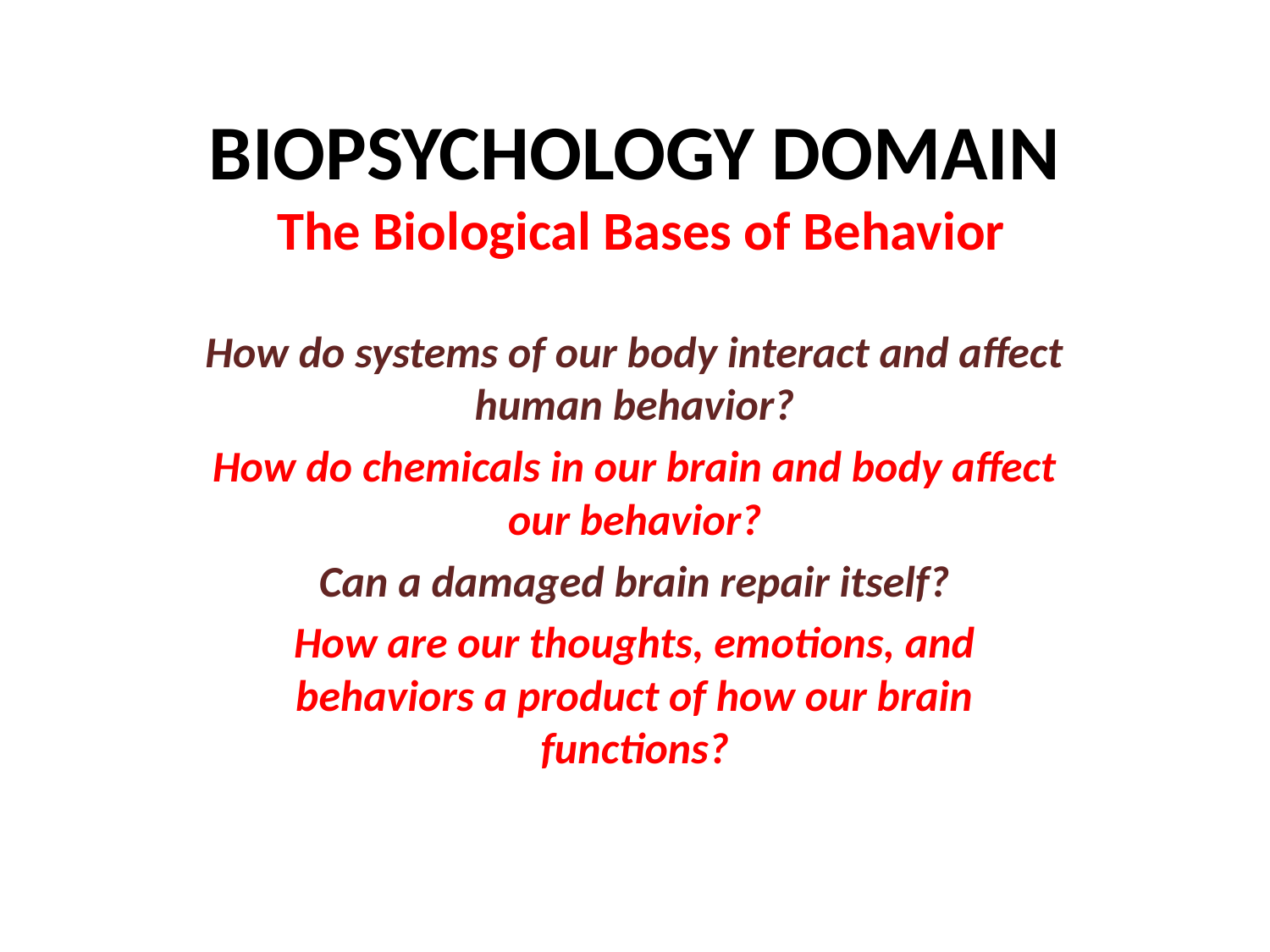

# BIOPSYCHOLOGY DOMAIN  The Biological Bases of Behavior
How do systems of our body interact and affect human behavior?
How do chemicals in our brain and body affect our behavior?
Can a damaged brain repair itself?
How are our thoughts, emotions, and behaviors a product of how our brain functions?